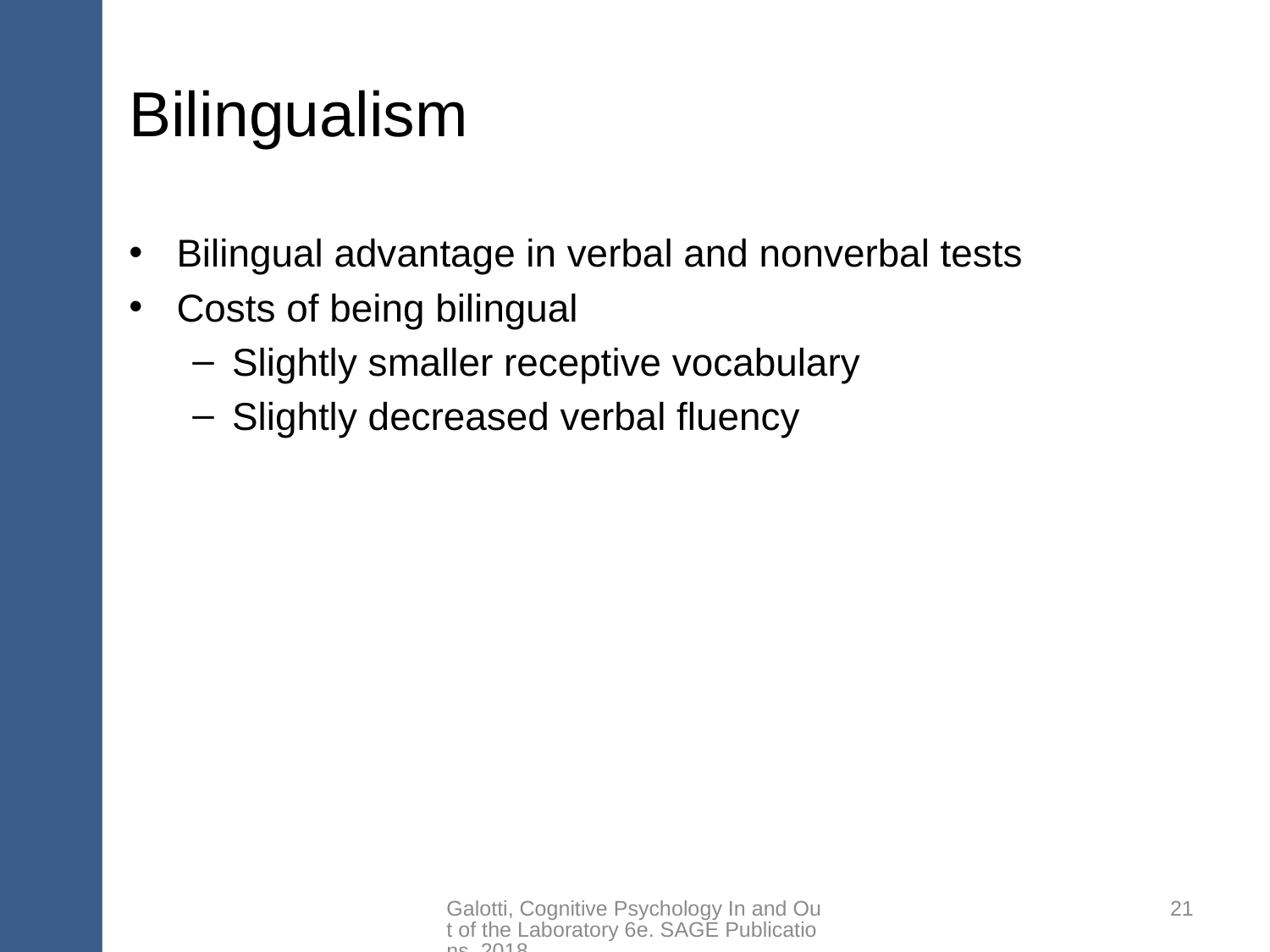

# Bilingualism
Bilingual advantage in verbal and nonverbal tests
Costs of being bilingual
Slightly smaller receptive vocabulary
Slightly decreased verbal fluency
Galotti, Cognitive Psychology In and Out of the Laboratory 6e. SAGE Publications, 2018.
21